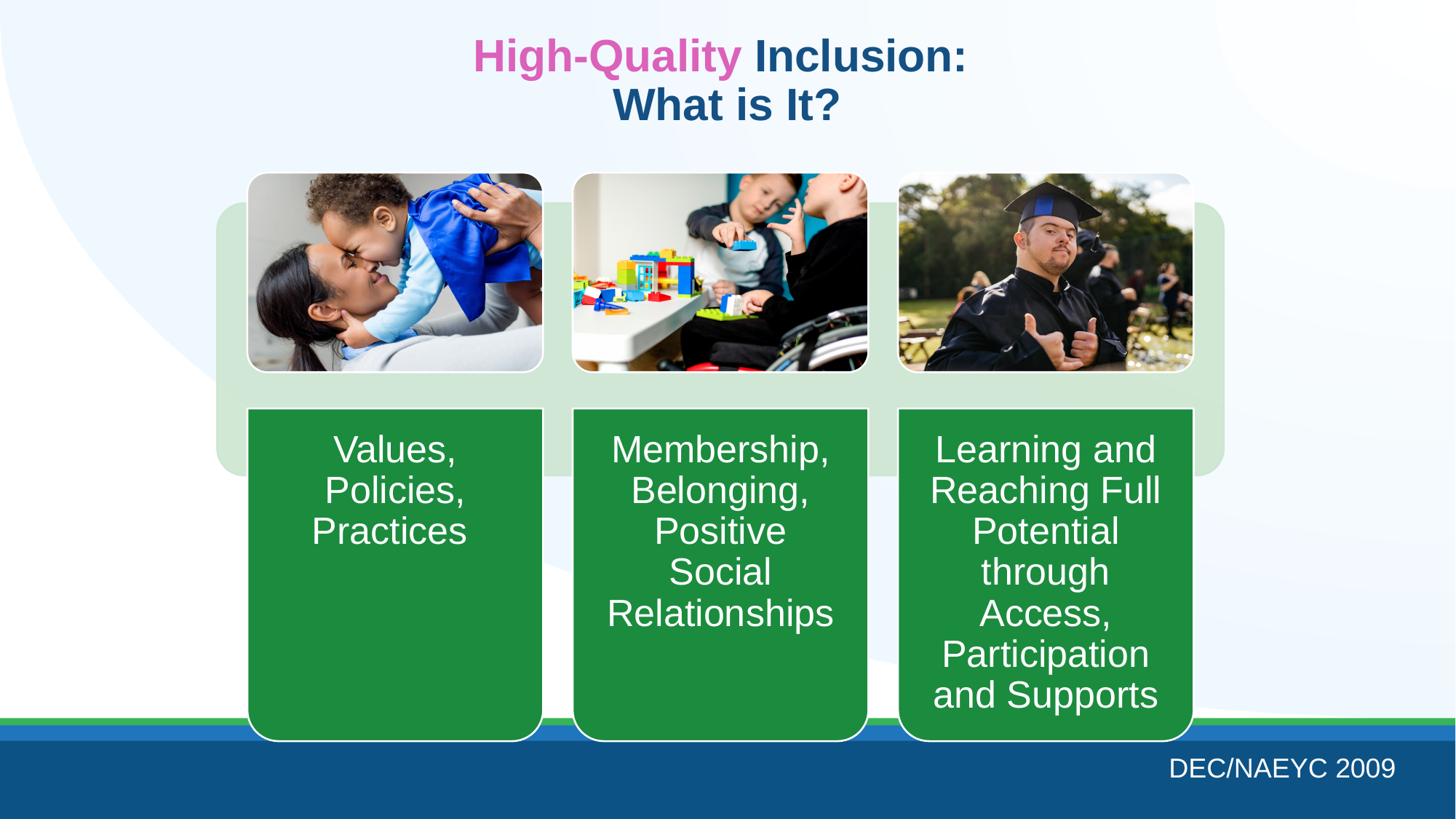

# High-Quality Inclusion: What is It?
Values, Policies, Practices
Membership, Belonging, Positive Social Relationships
Learning and Reaching Full Potential through Access, Participation and Supports
DEC/NAEYC 2009